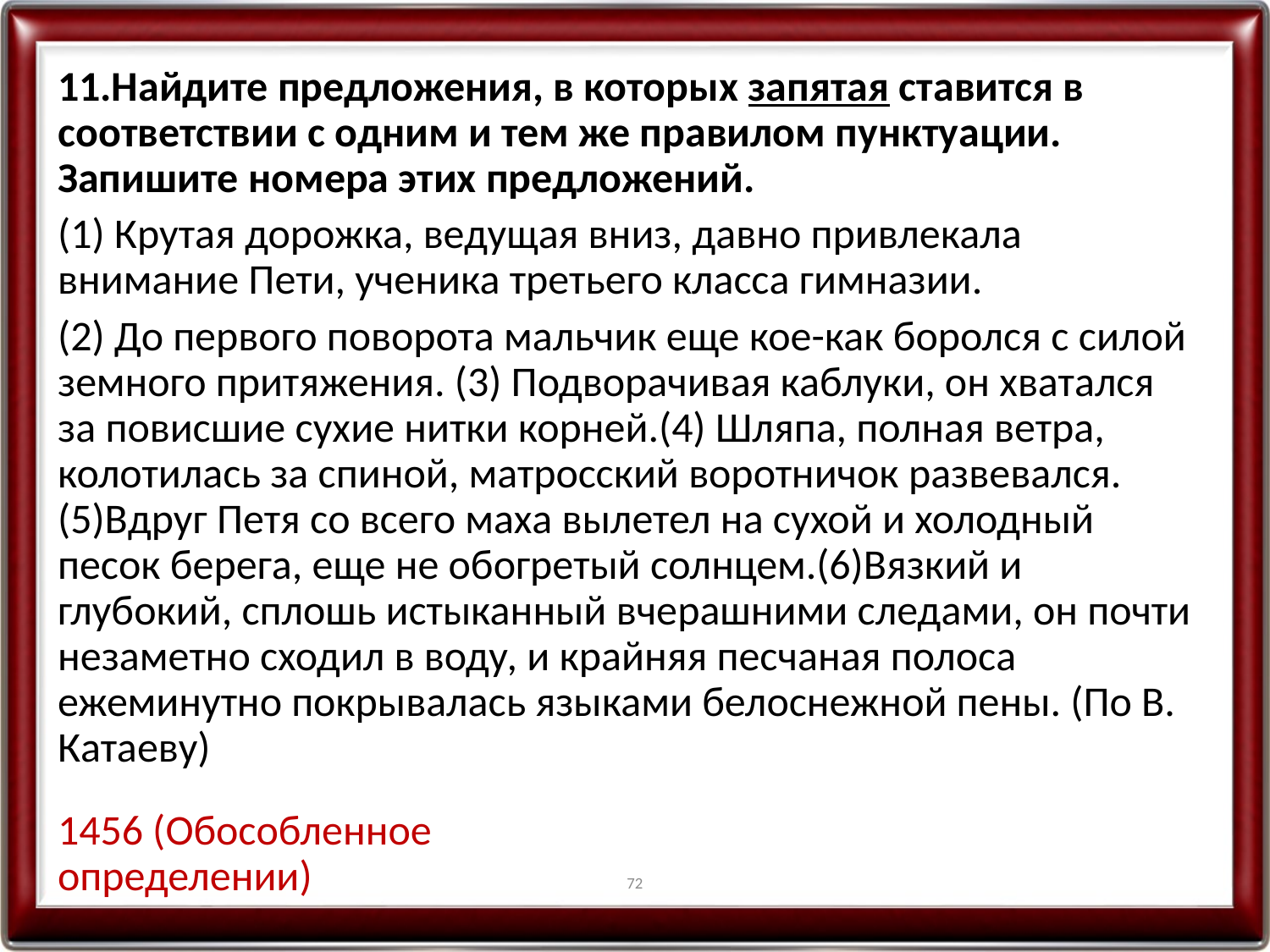

11.Найдите предложения, в которых запятая ставится в соответствии с одним и тем же правилом пунктуации. Запишите номера этих предложений.
(1) Крутая дорожка, ведущая вниз, давно привлекала внимание Пети, ученика третьего класса гимназии.
(2) До первого поворота мальчик еще кое-как боролся с силой земного притяжения. (3) Подворачивая каблуки, он хватался за повисшие сухие нитки корней.(4) Шляпа, полная ветра, колотилась за спиной, матросский воротничок развевался.(5)Вдруг Петя со всего маха вылетел на сухой и холодный песок берега, еще не обогретый солнцем.(6)Вязкий и глубокий, сплошь истыканный вчерашними следами, он почти незаметно сходил в воду, и крайняя песчаная полоса ежеминутно покрывалась языками белоснежной пены. (По В. Катаеву)
1456 (Обособленное определении)
72